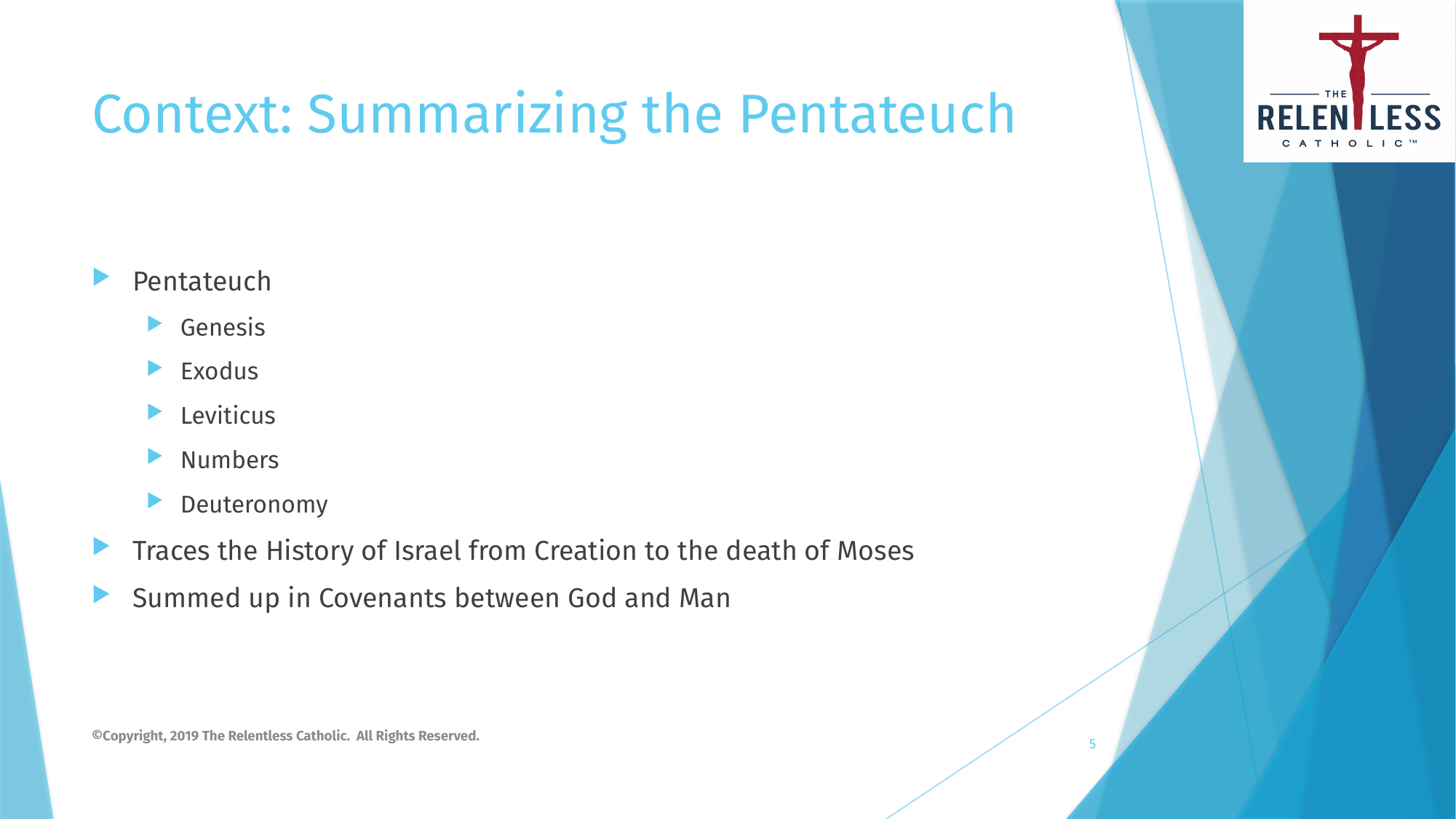

# Context: Summarizing the Pentateuch
Pentateuch
Genesis
Exodus
Leviticus
Numbers
Deuteronomy
Traces the History of Israel from Creation to the death of Moses
Summed up in Covenants between God and Man
©Copyright, 2019 The Relentless Catholic.  All Rights Reserved.

5